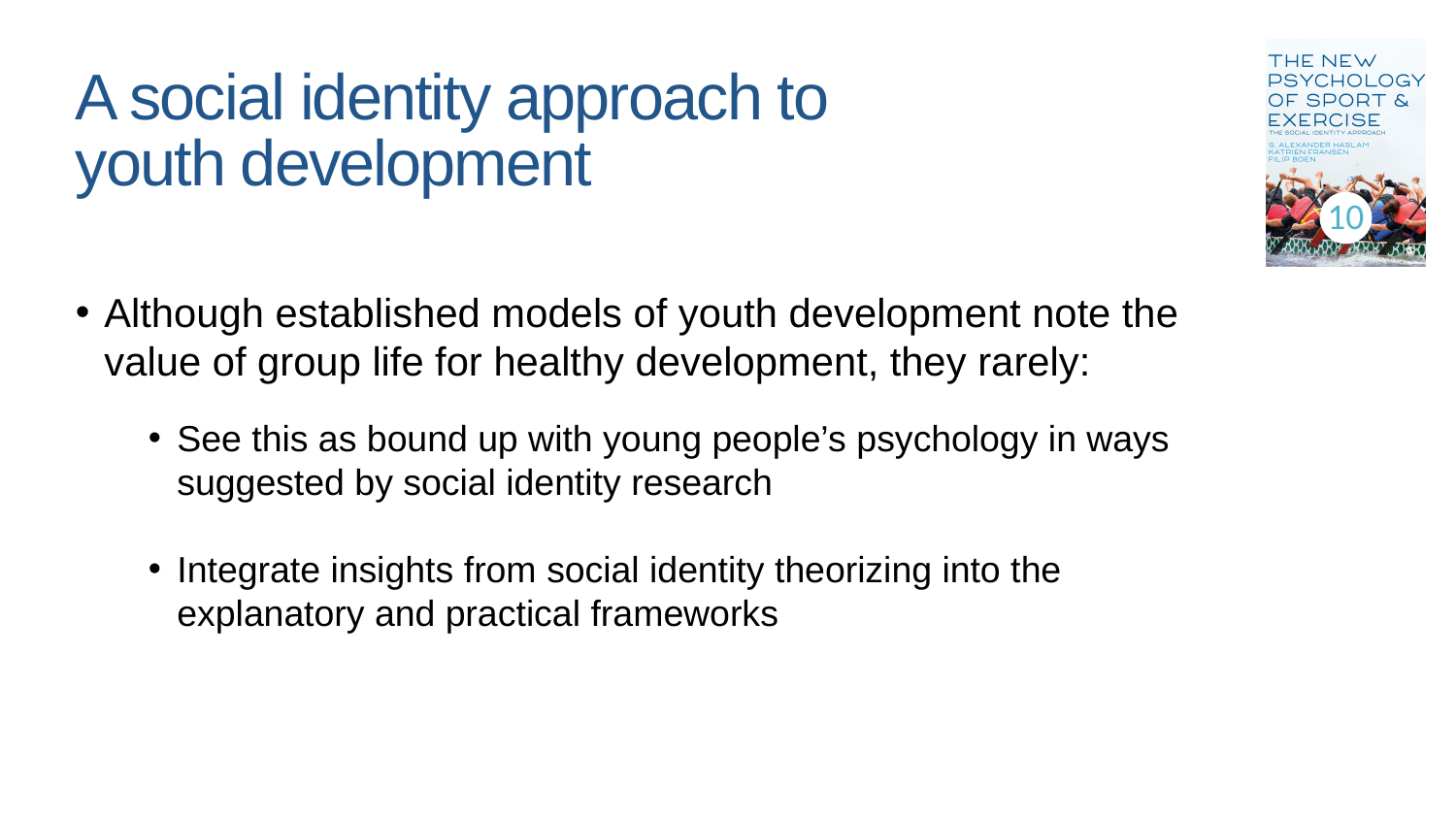

# A social identity approach to youth development
10

Although established models of youth development note the value of group life for healthy development, they rarely:

See this as bound up with young people’s psychology in ways suggested by social identity research

Integrate insights from social identity theorizing into the explanatory and practical frameworks